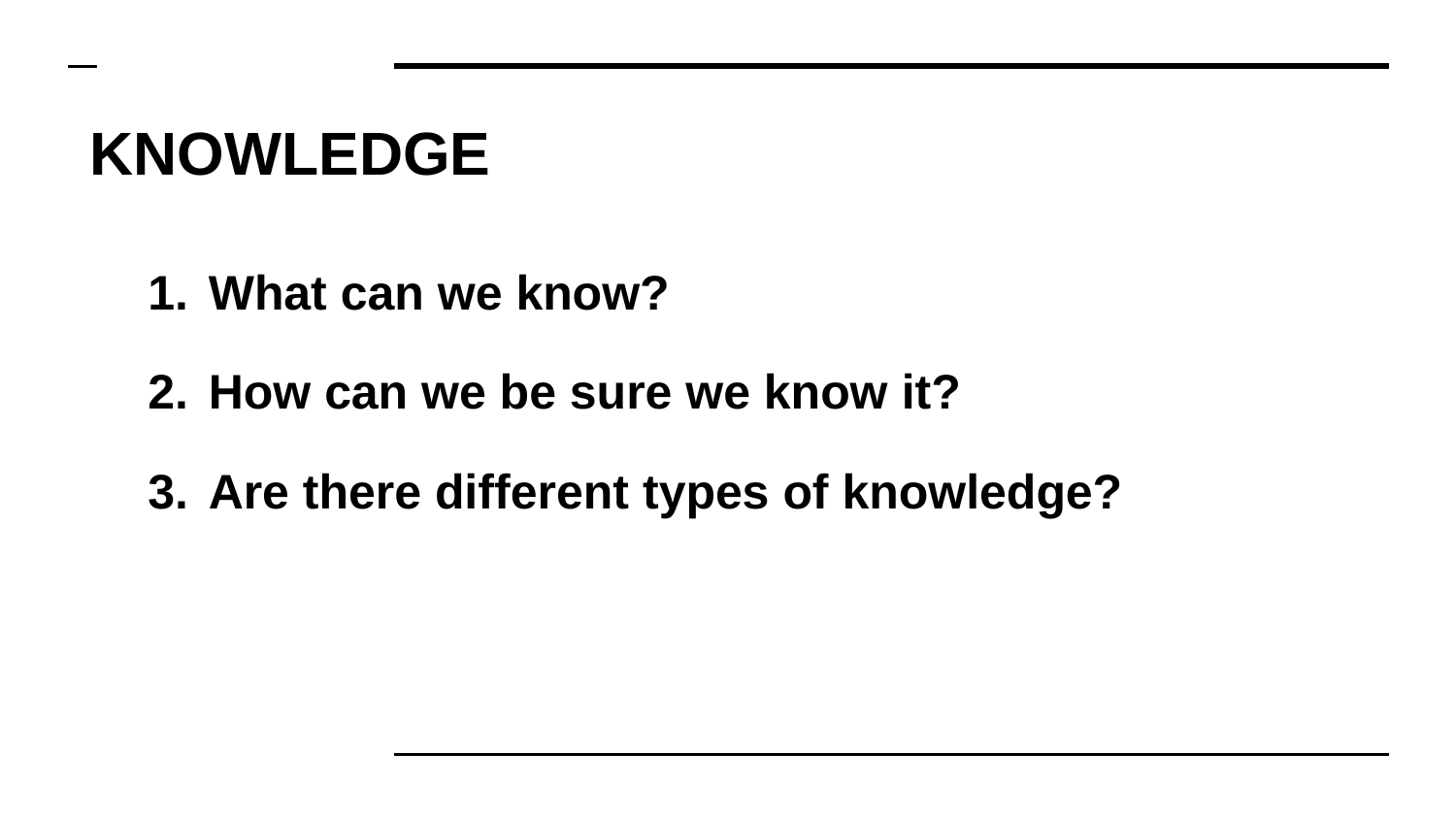

# KNOWLEDGE
What can we know?
How can we be sure we know it?
Are there different types of knowledge?